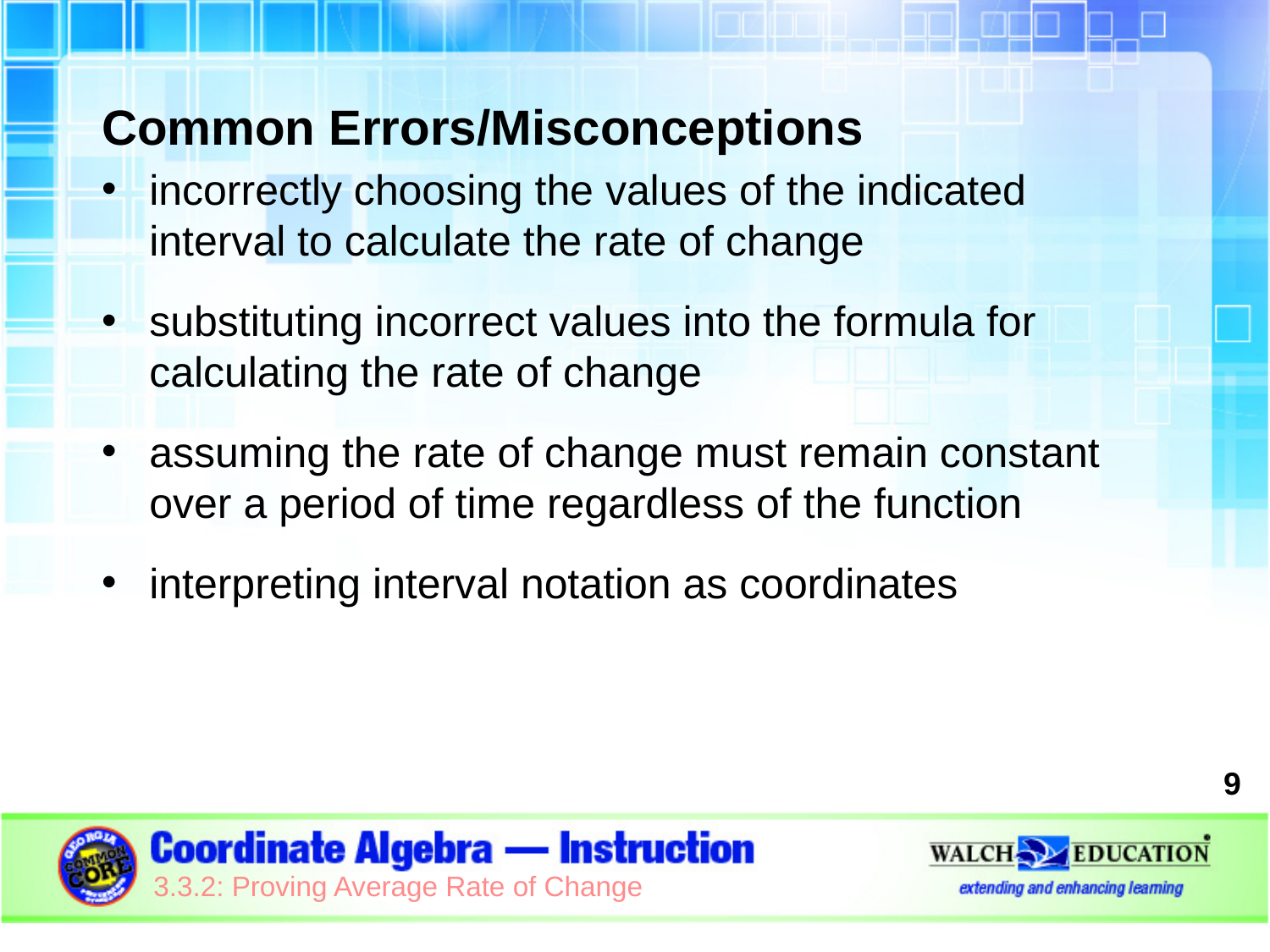

Common Errors/Misconceptions
incorrectly choosing the values of the indicated interval to calculate the rate of change
substituting incorrect values into the formula for calculating the rate of change
assuming the rate of change must remain constant over a period of time regardless of the function
interpreting interval notation as coordinates
9
3.3.2: Proving Average Rate of Change